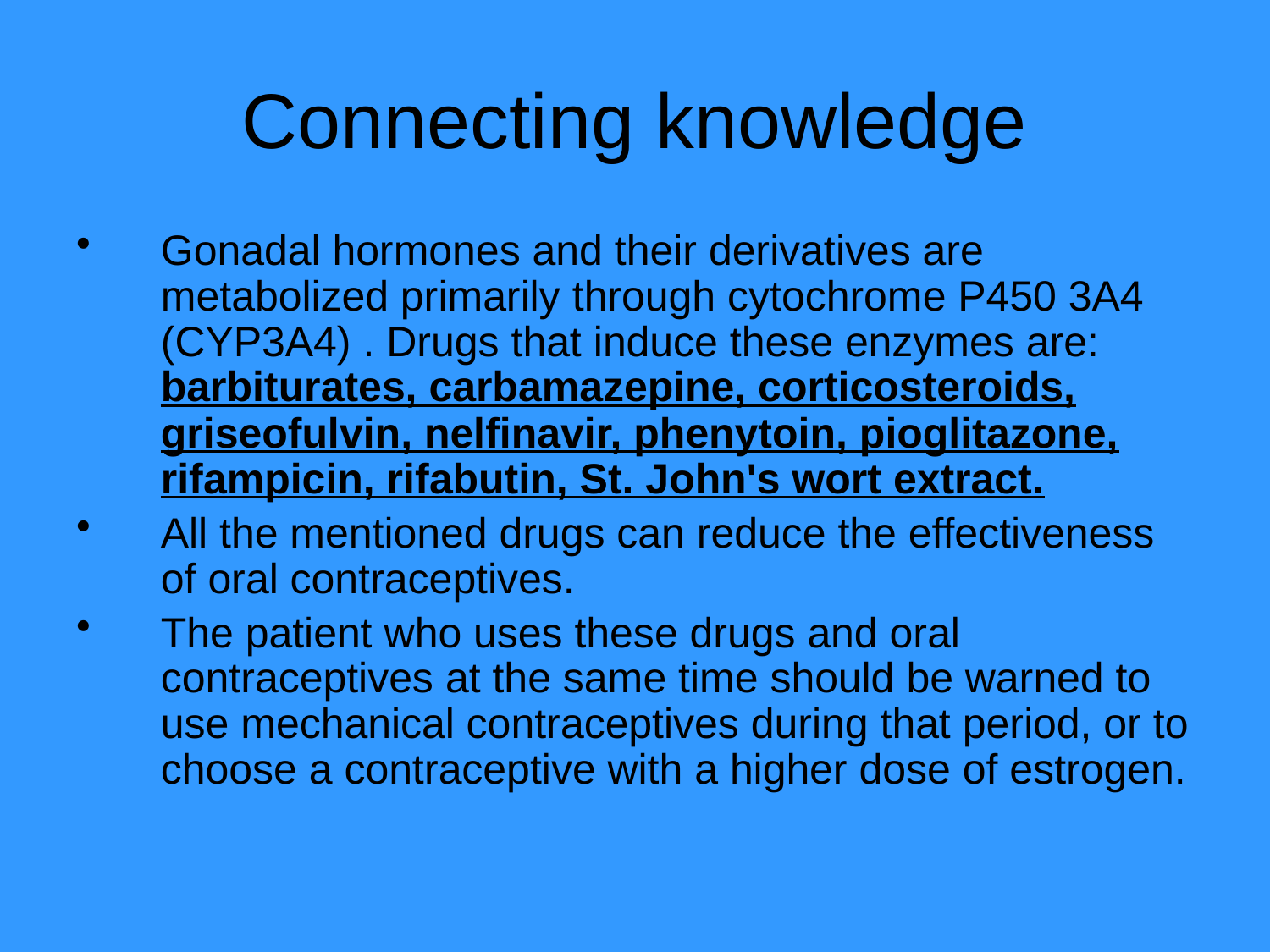

# Connecting knowledge
Gonadal hormones and their derivatives are metabolized primarily through cytochrome P450 3A4 (CYP3A4) . Drugs that induce these enzymes are: barbiturates, carbamazepine, corticosteroids, griseofulvin, nelfinavir, phenytoin, pioglitazone, rifampicin, rifabutin, St. John's wort extract.
All the mentioned drugs can reduce the effectiveness of oral contraceptives.
The patient who uses these drugs and oral contraceptives at the same time should be warned to use mechanical contraceptives during that period, or to choose a contraceptive with a higher dose of estrogen.